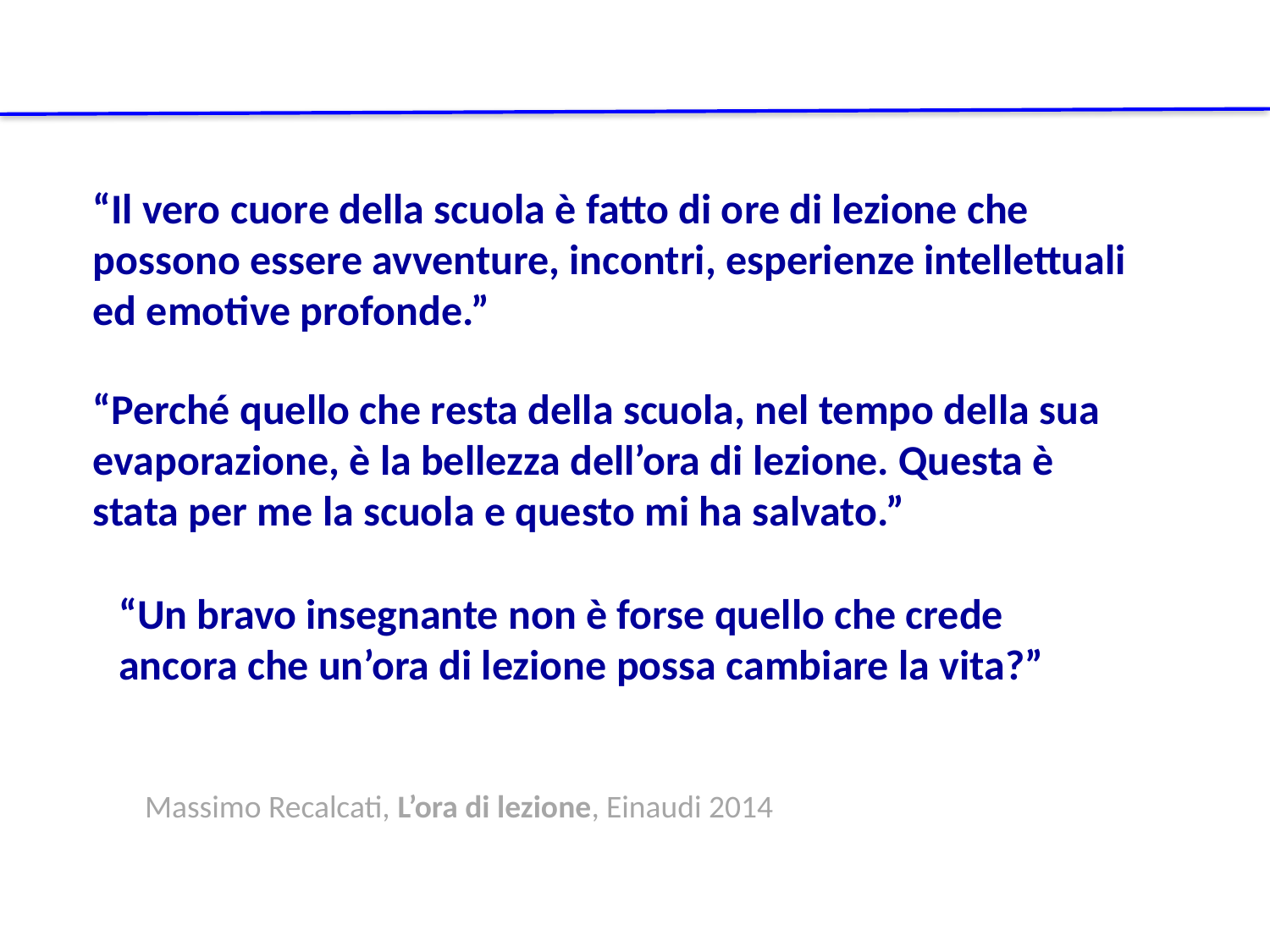

“Il vero cuore della scuola è fatto di ore di lezione che possono essere avventure, incontri, esperienze intellettuali ed emotive profonde.”
“Perché quello che resta della scuola, nel tempo della sua evaporazione, è la bellezza dell’ora di lezione. Questa è stata per me la scuola e questo mi ha salvato.”

“Un bravo insegnante non è forse quello che crede ancora che un’ora di lezione possa cambiare la vita?”

Massimo Recalcati, L’ora di lezione, Einaudi 2014